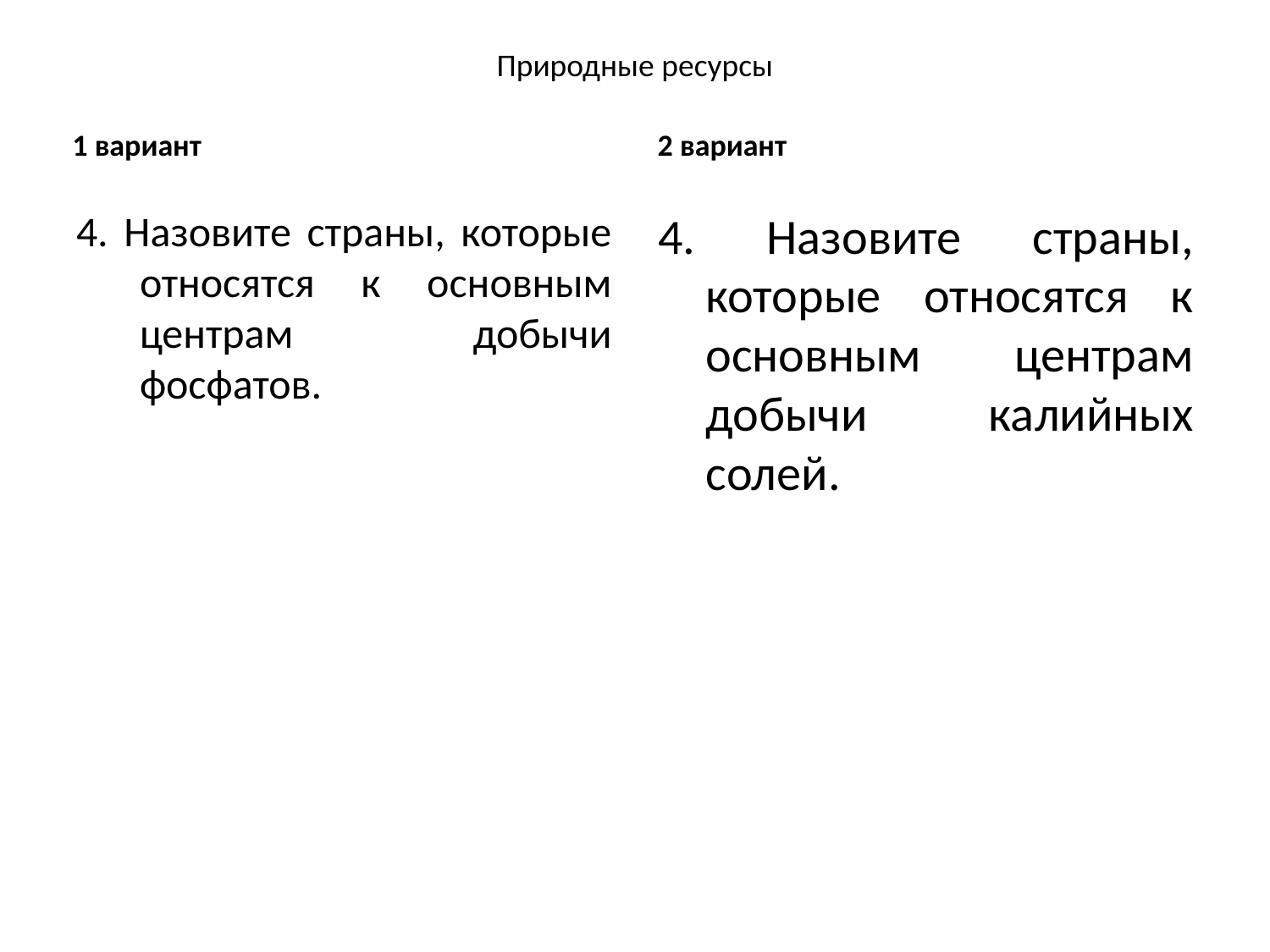

# Природные ресурсы
1 вариант
2 вариант
4. Назовите страны, которые относятся к основным центрам добычи фосфатов.
4. Назовите страны, которые относятся к основным центрам добычи калийных солей.